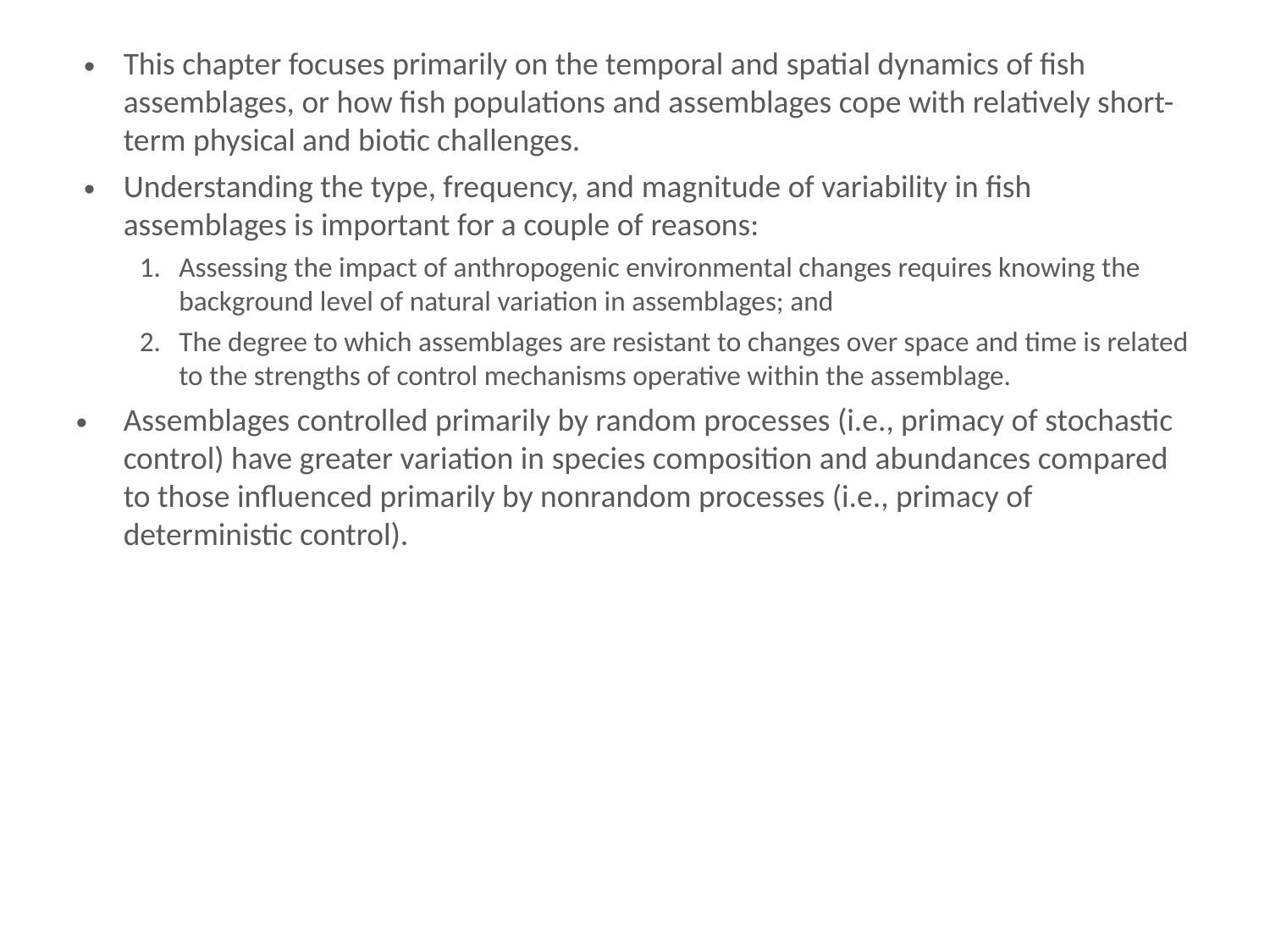

This chapter focuses primarily on the temporal and spatial dynamics of fish a...
This chapter focuses primarily on the temporal and spatial dynamics of fish assemblages, or how fish populations and assemblages cope with relatively short-term physical and biotic challenges.
Understanding the type, frequency, and magnitude of variability in fish assemblages is important for a couple of reasons:
Assessing the impact of anthropogenic environmental changes requires knowing the background level of natural variation in assemblages; and
The degree to which assemblages are resistant to changes over space and time is related to the strengths of control mechanisms operative within the assemblage.
Assemblages controlled primarily by random processes (i.e., primacy of stochastic control) have greater variation in species composition and abundances compared to those influenced primarily by nonrandom processes (i.e., primacy of deterministic control).